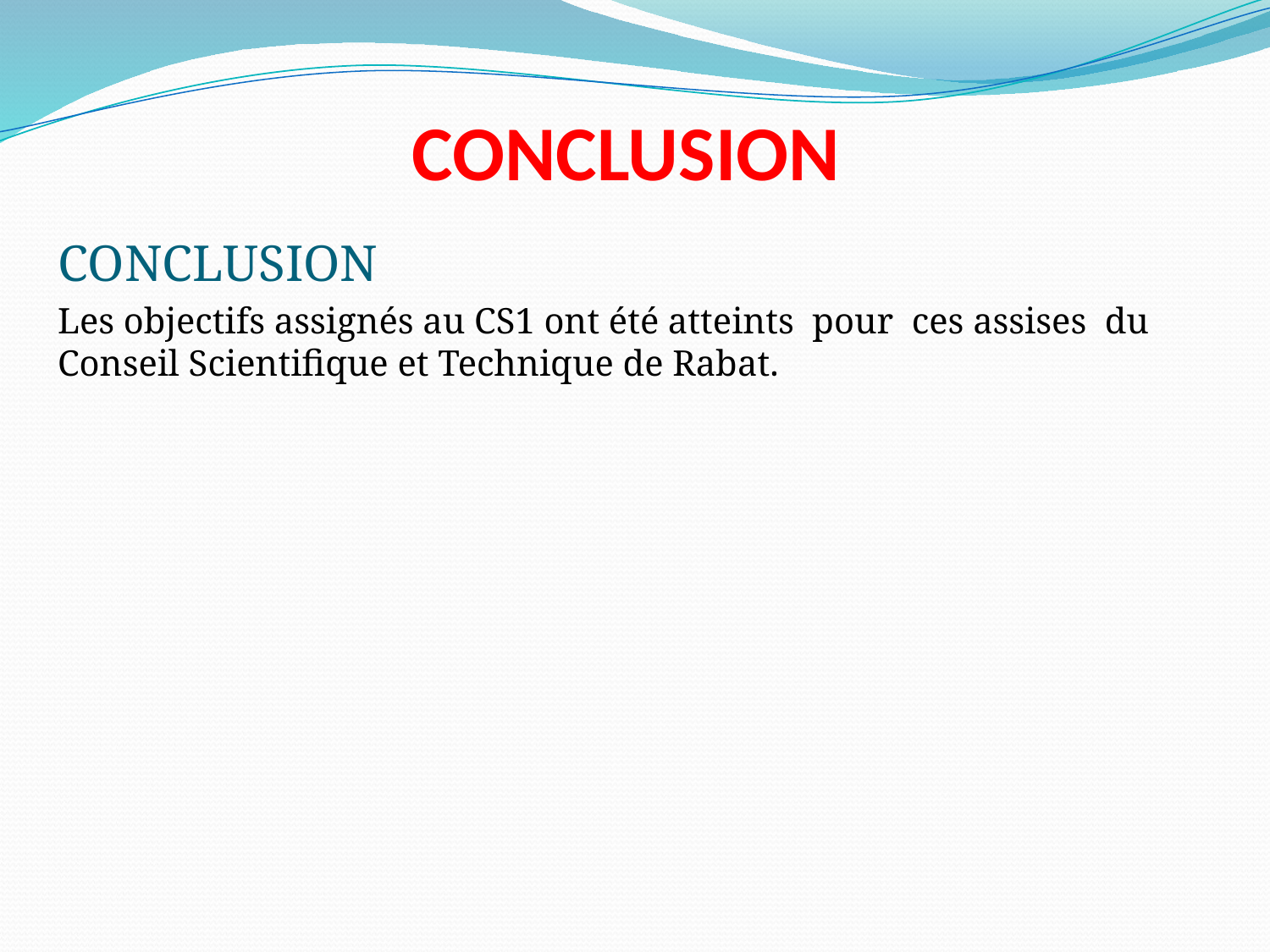

# CONCLUSION
CONCLUSION
Les objectifs assignés au CS1 ont été atteints  pour  ces assises  du  Conseil Scientifique et Technique de Rabat.